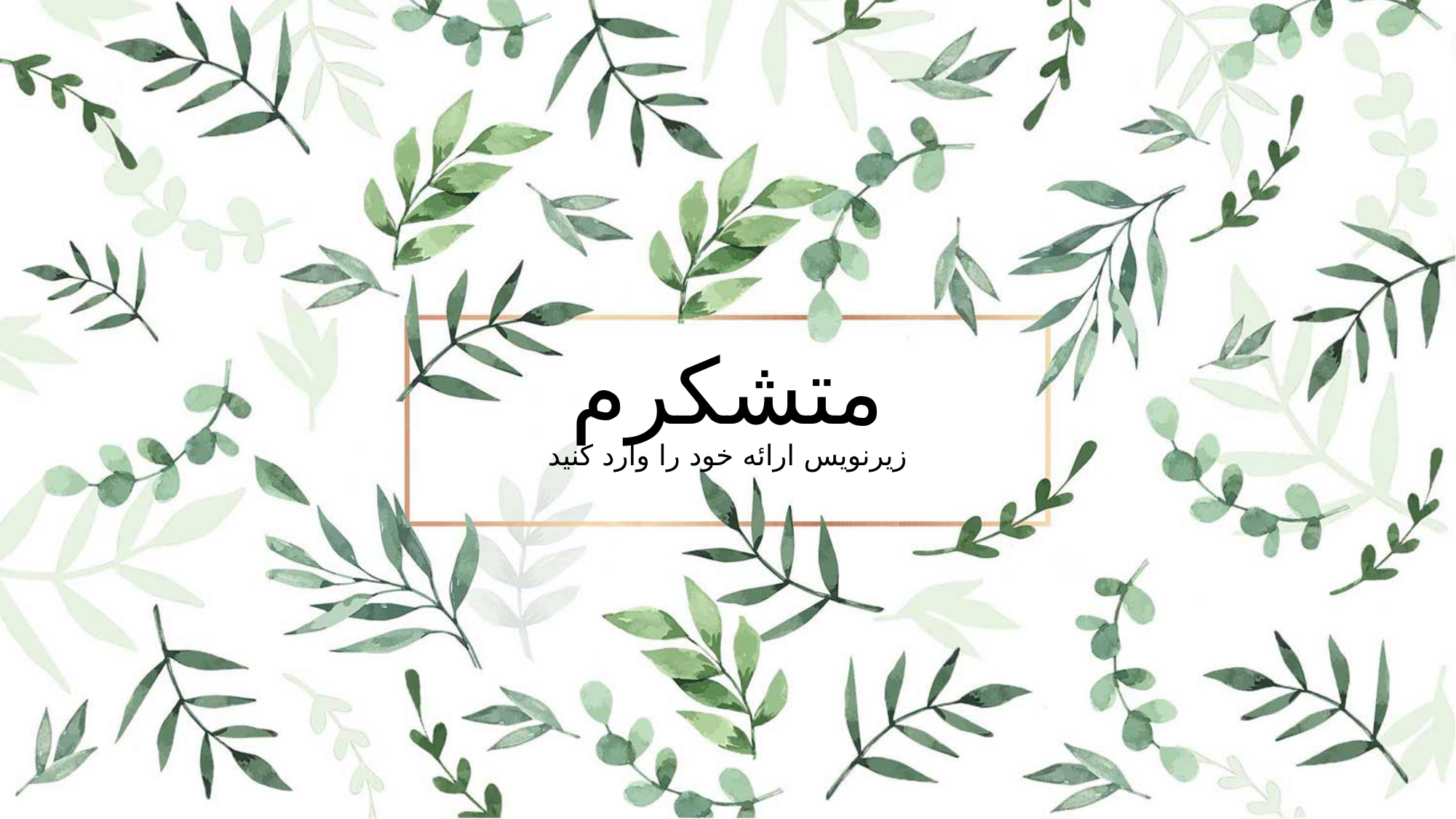

متشکرم
زیرنویس ارائه خود را وارد کنید